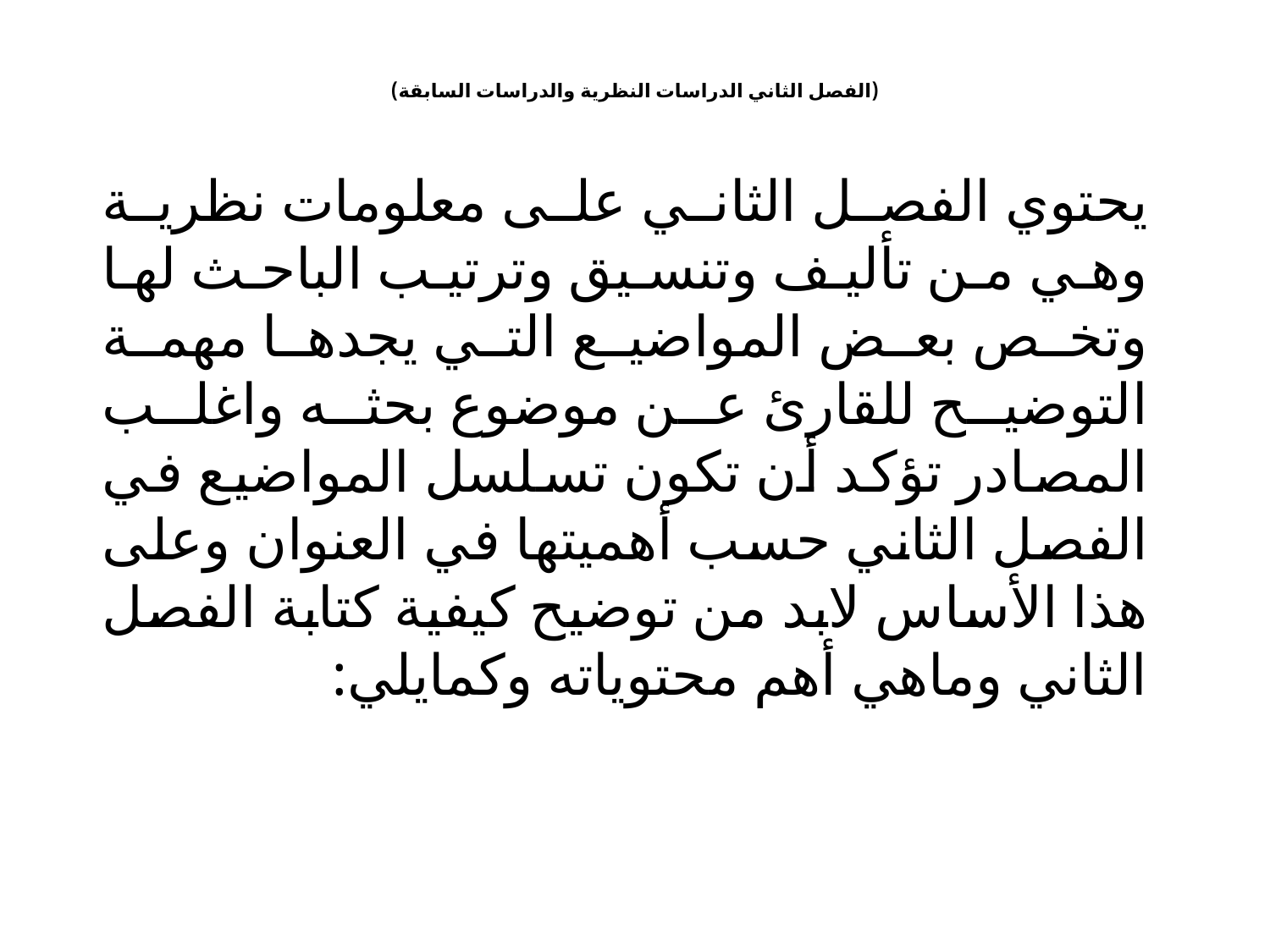

# (الفصل الثاني الدراسات النظرية والدراسات السابقة)
يحتوي الفصل الثاني على معلومات نظرية وهي من تأليف وتنسيق وترتيب الباحث لها وتخص بعض المواضيع التي يجدها مهمة التوضيح للقارئ عن موضوع بحثه واغلب المصادر تؤكد أن تكون تسلسل المواضيع في الفصل الثاني حسب أهميتها في العنوان وعلى هذا الأساس لابد من توضيح كيفية كتابة الفصل الثاني وماهي أهم محتوياته وكمايلي: